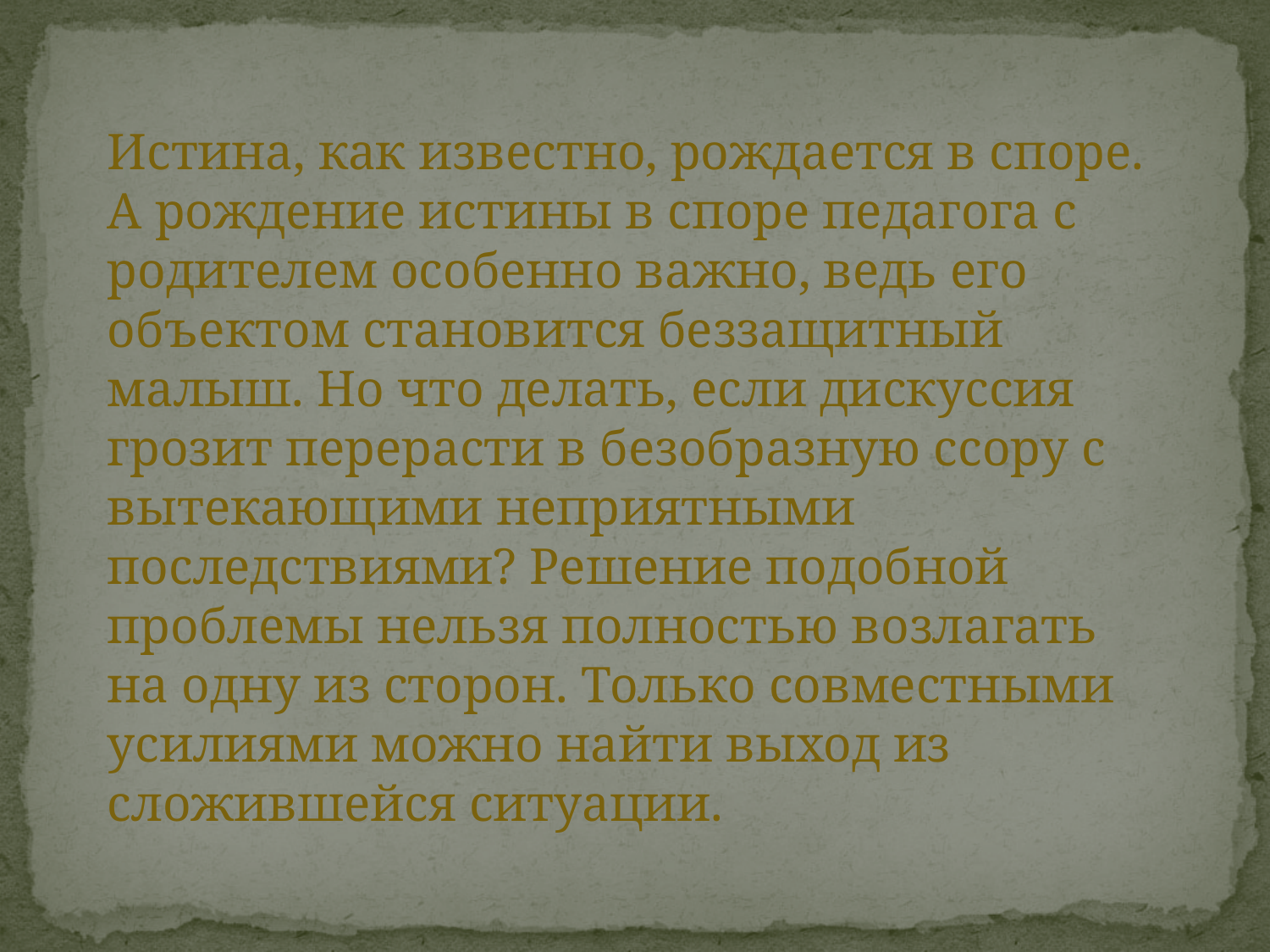

Истина, как известно, рождается в споре. А рождение истины в споре педагога с родителем особенно важно, ведь его объектом становится беззащитный малыш. Но что делать, если дискуссия грозит перерасти в безобразную ссору с вытекающими неприятными последствиями? Решение подобной проблемы нельзя полностью возлагать на одну из сторон. Только совместными усилиями можно найти выход из сложившейся ситуации.